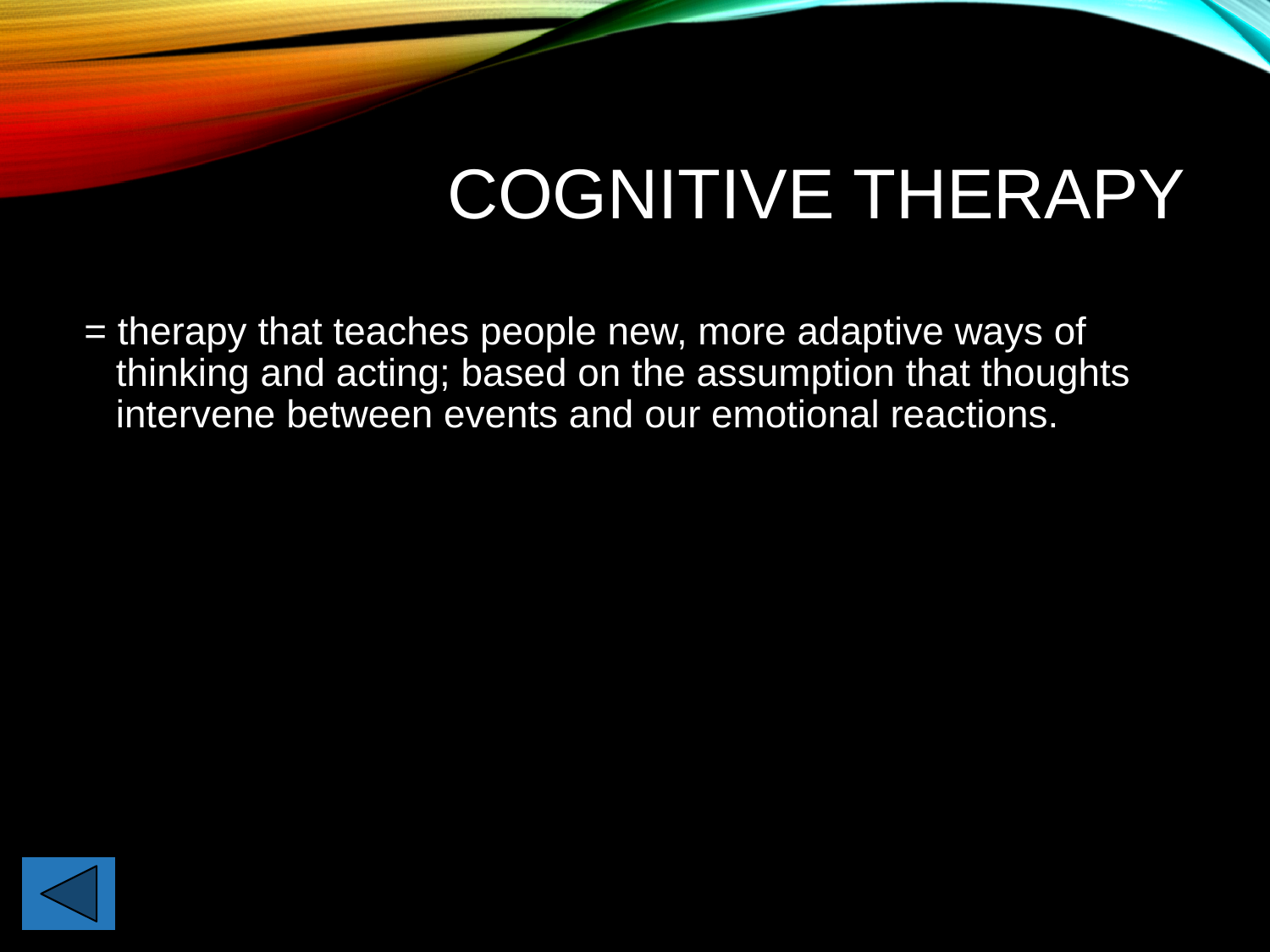

# Cognitive Therapy
= therapy that teaches people new, more adaptive ways of thinking and acting; based on the assumption that thoughts intervene between events and our emotional reactions.